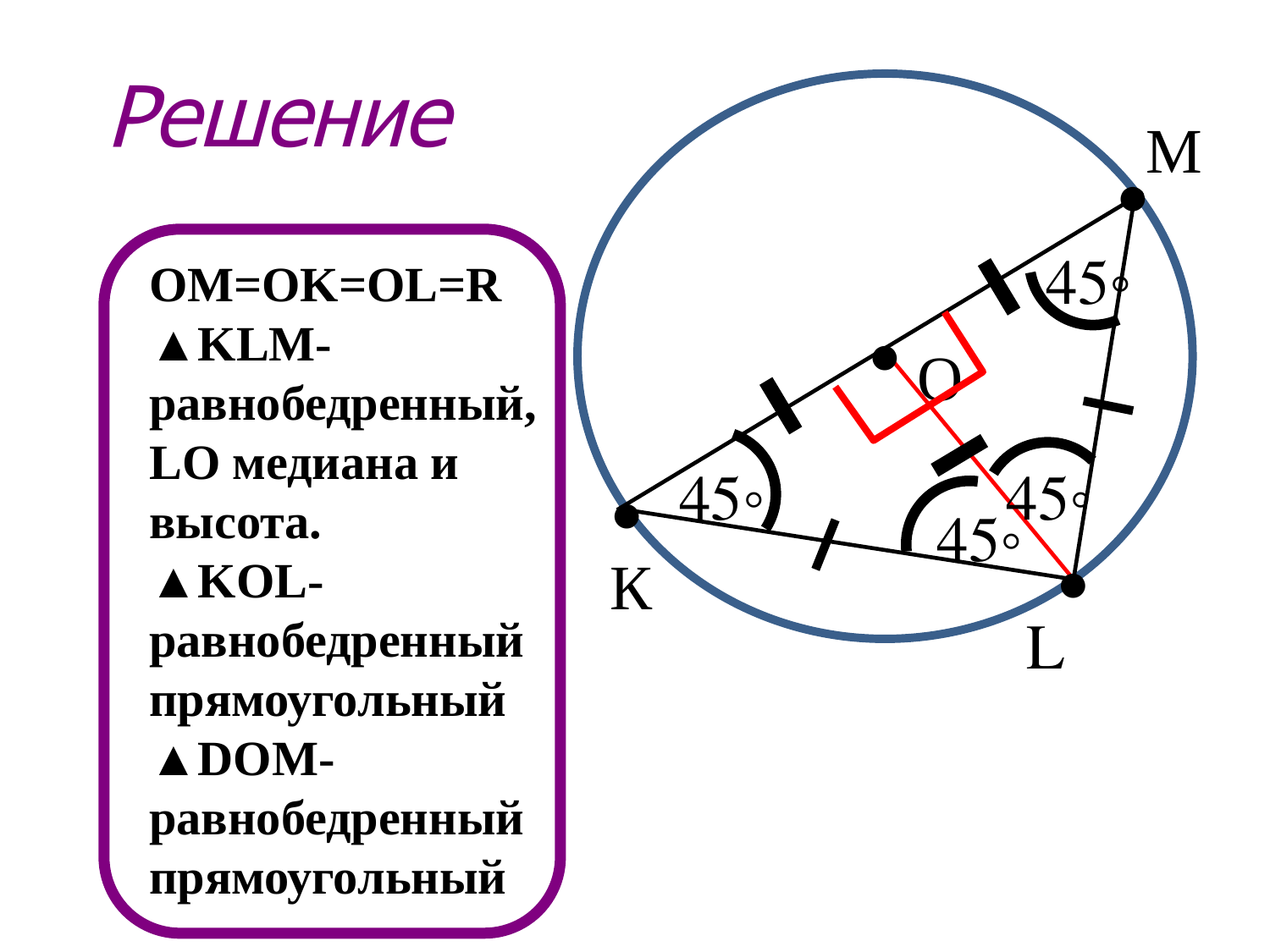

Решение

М

●

OM=OK=OL=R
▲KLM-равнобедренный,
LO медиана и высота.
▲KOL-равнобедренный
прямоугольный
▲DOM-равнобедренный
прямоугольный

45◦

●

О

45◦

45◦

●

45◦

●
К

L